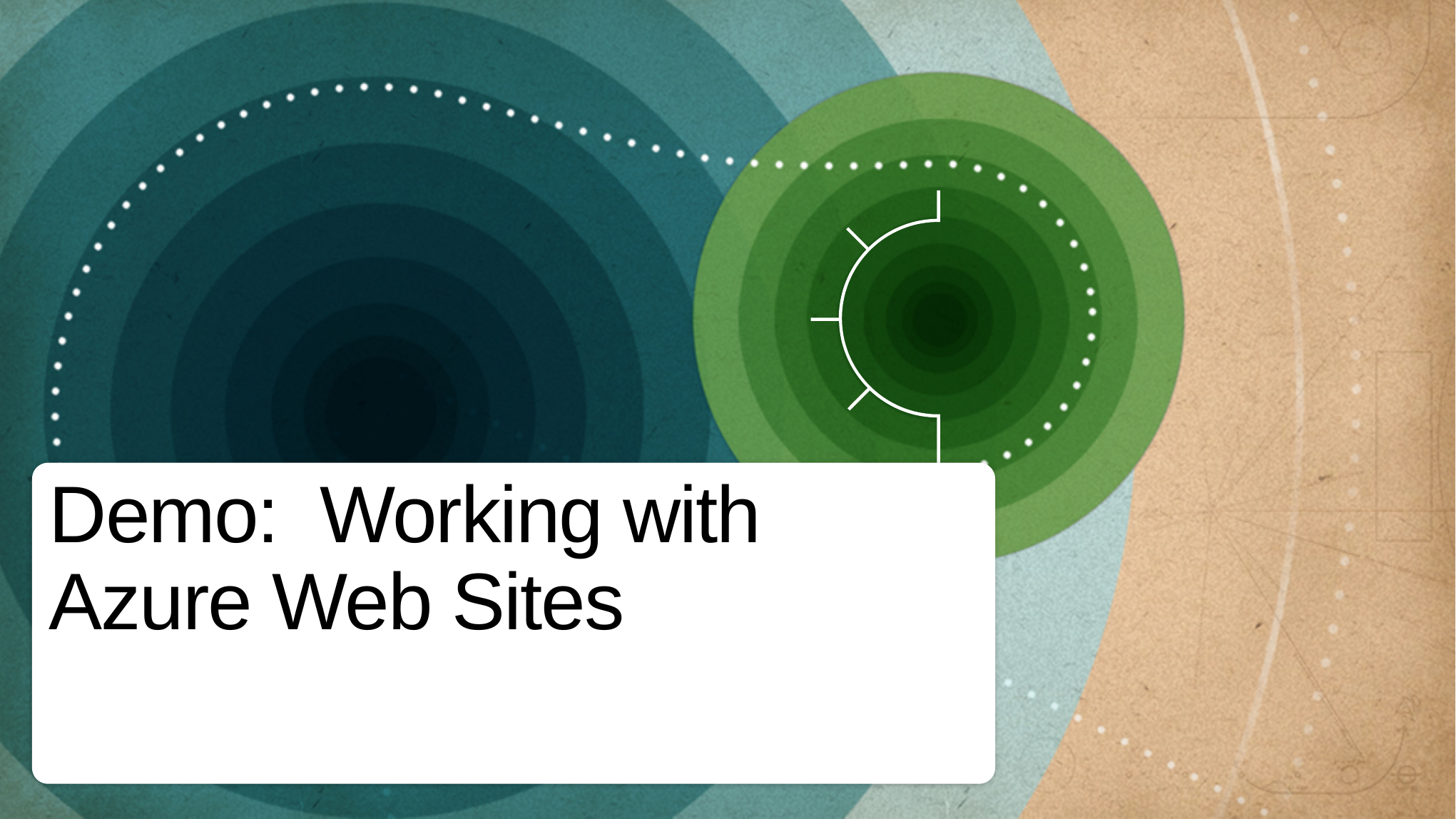

# Demo:  Working with Azure Web Sites